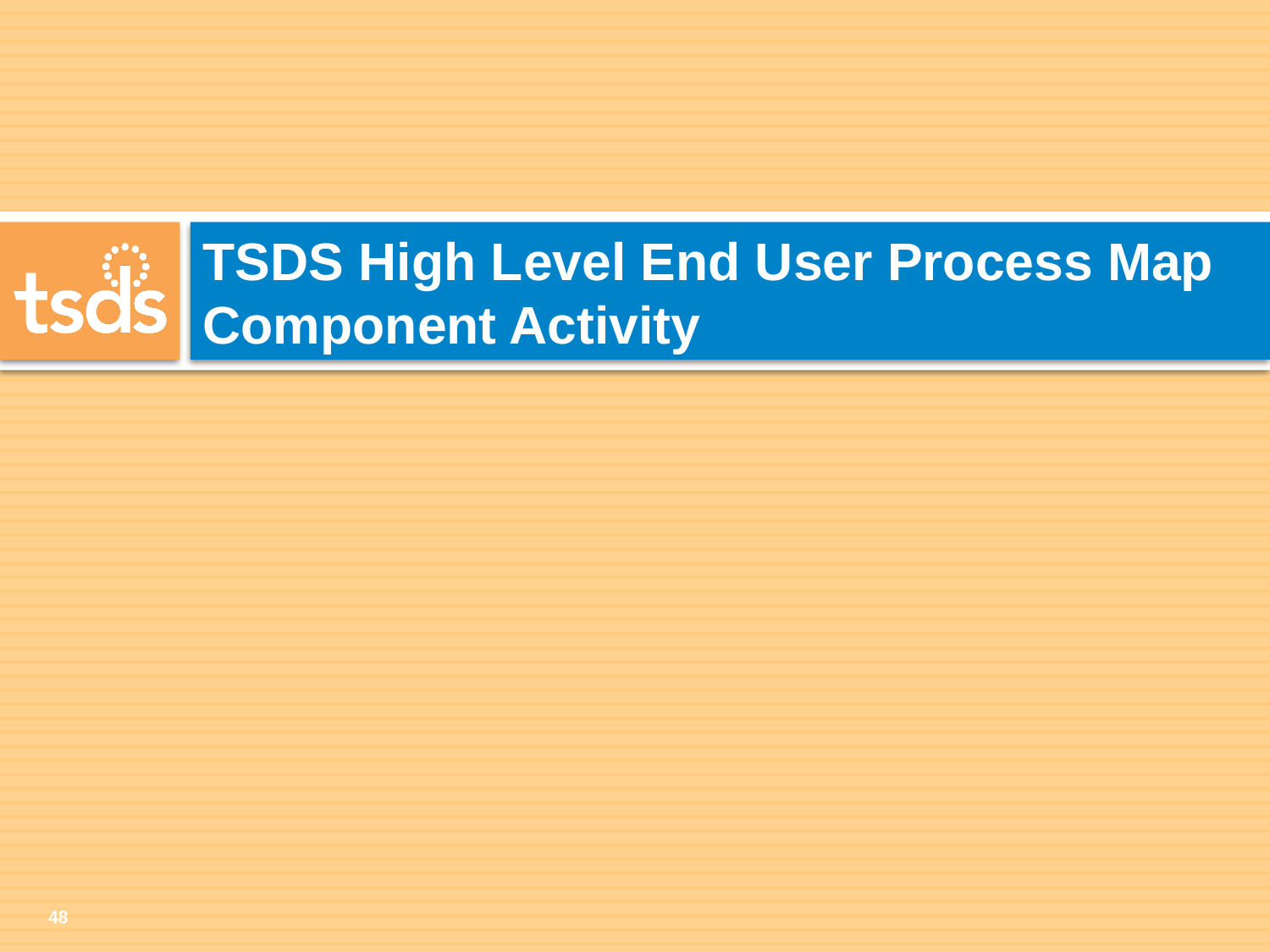

# TSDS High Level End User Process Map Component Activity
48